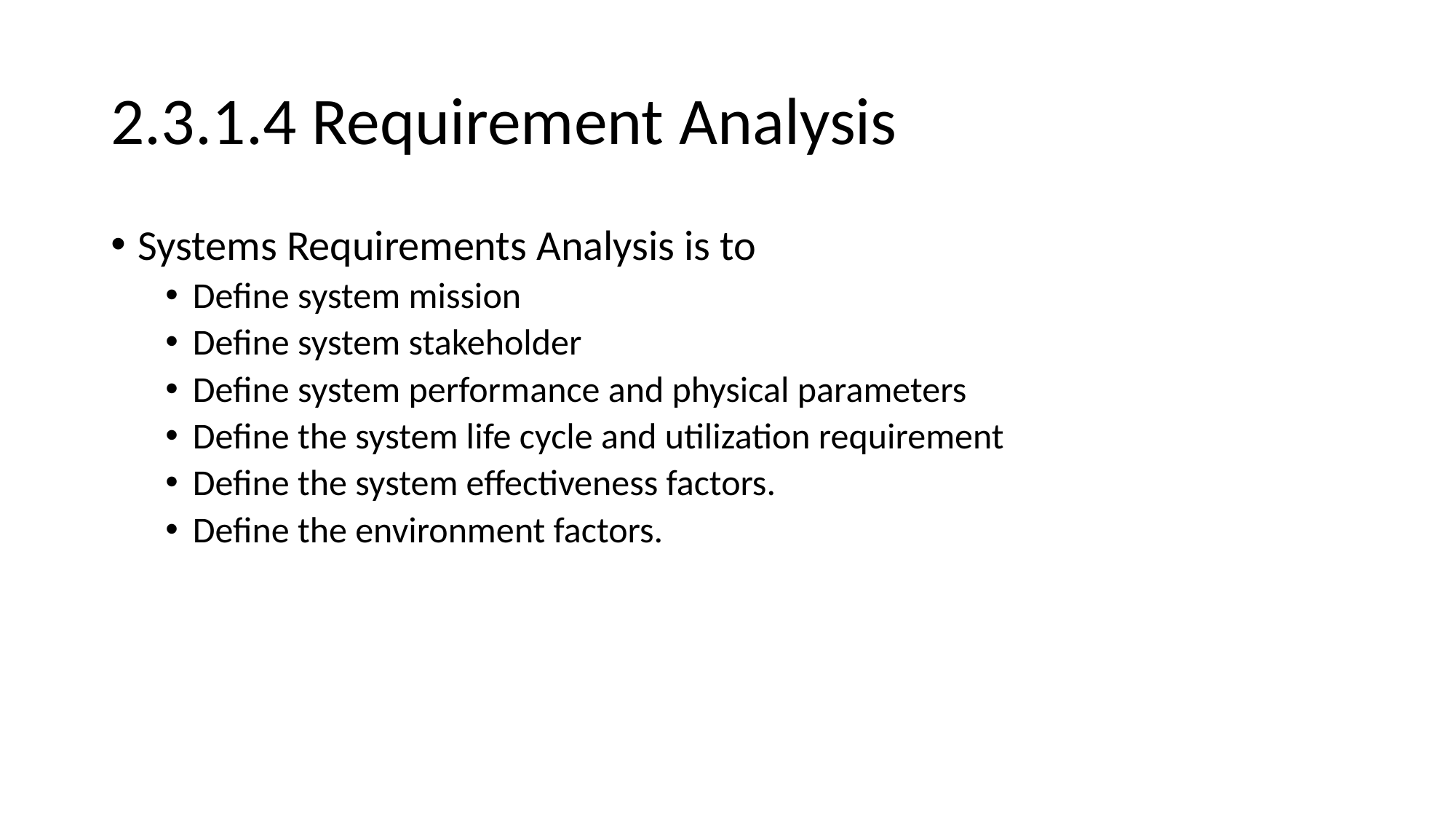

# 2.3.1.4 Requirement Analysis
Systems Requirements Analysis is to
Define system mission
Define system stakeholder
Define system performance and physical parameters
Define the system life cycle and utilization requirement
Define the system effectiveness factors.
Define the environment factors.